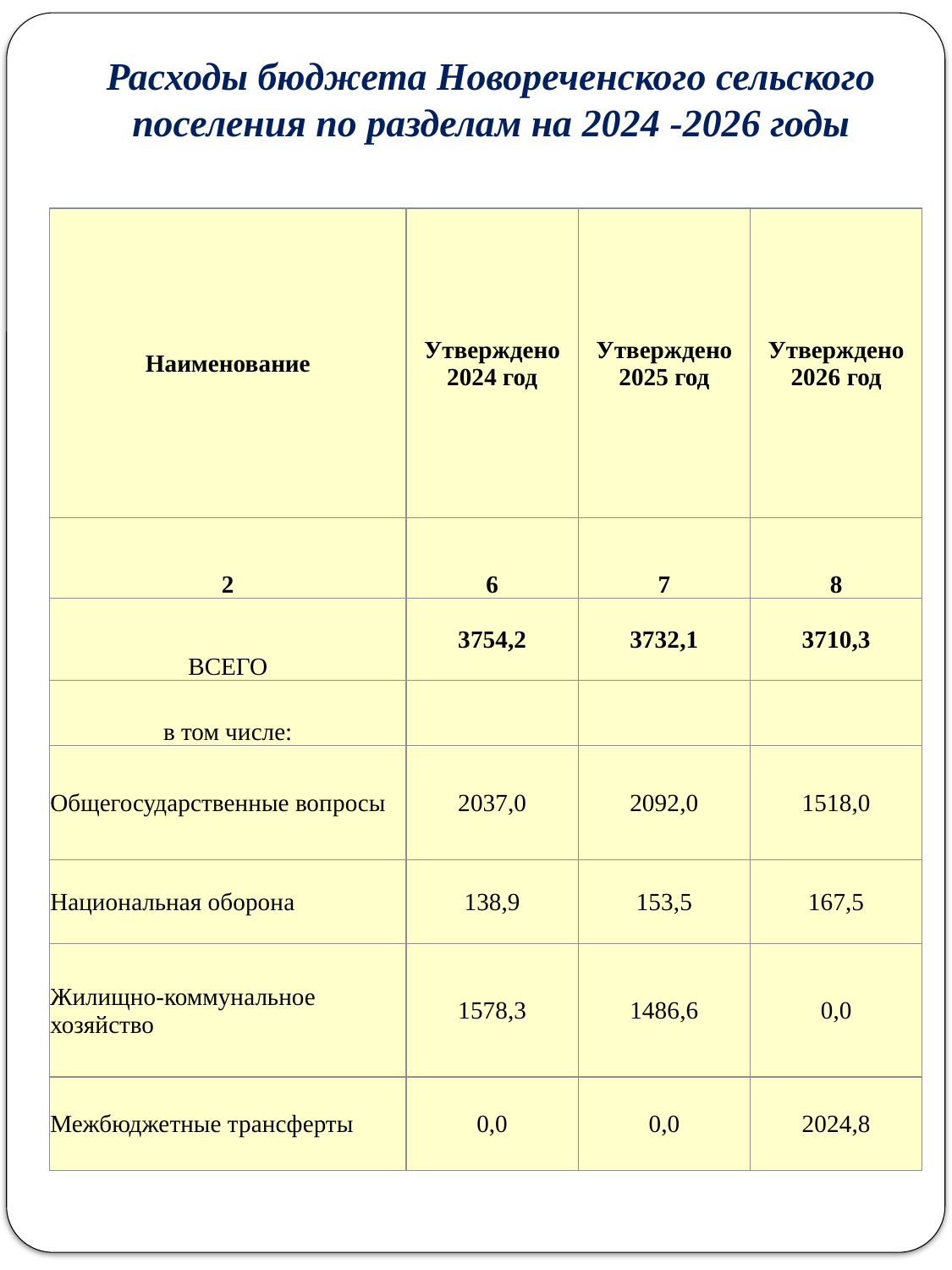

Расходы бюджета Новореченского сельского поселения по разделам на 2024 -2026 годы
(тыс. рублей)
| Наименование | Утверждено 2024 год | Утверждено 2025 год | Утверждено 2026 год |
| --- | --- | --- | --- |
| 2 | 6 | 7 | 8 |
| ВСЕГО | 3754,2 | 3732,1 | 3710,3 |
| в том числе: |  |  |  |
| Общегосударственные вопросы | 2037,0 | 2092,0 | 1518,0 |
| Национальная оборона | 138,9 | 153,5 | 167,5 |
| Жилищно-коммунальное хозяйство | 1578,3 | 1486,6 | 0,0 |
| Межбюджетные трансферты | 0,0 | 0,0 | 2024,8 |